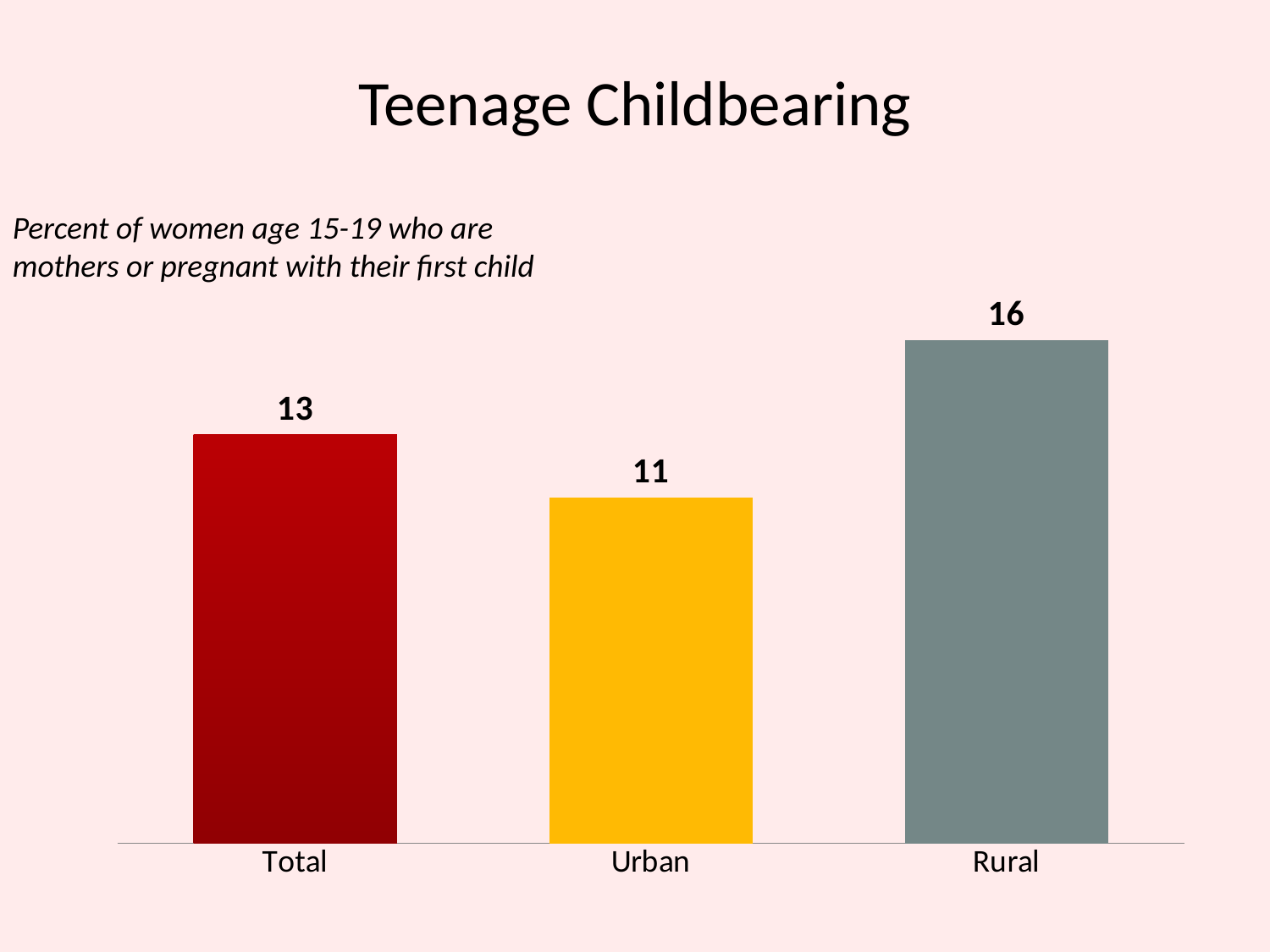

# Teenage Childbearing
Percent of women age 15-19 who are mothers or pregnant with their first child

### Chart

| Category | Series 1 |
|---|---|
| Total | 13.0 |
| Urban | 11.0 |
| Rural | 16.0 |